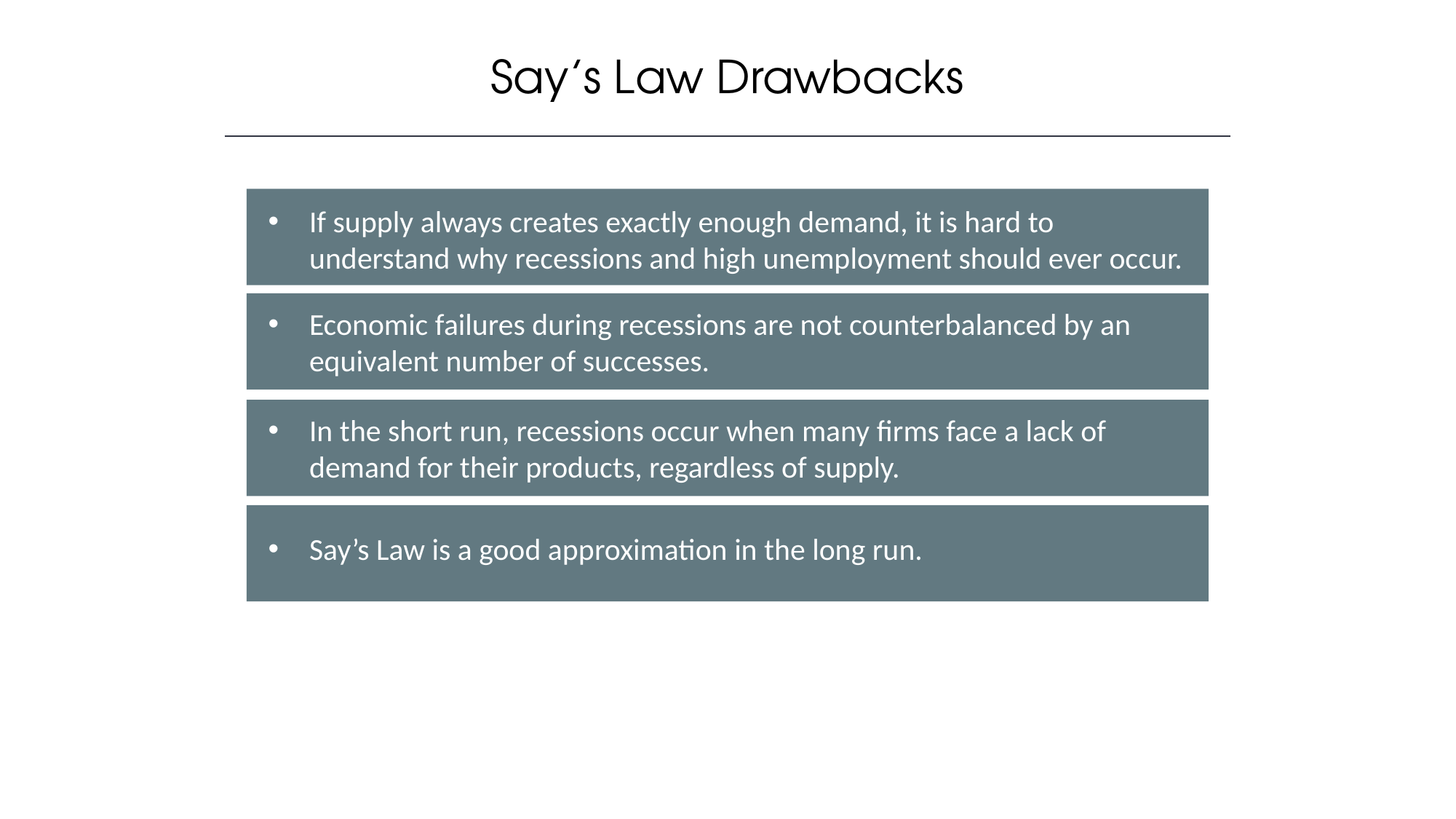

Say’s Law Drawbacks
HAWKES LEARNING

If supply always creates exactly enough demand, it is hard to understand why recessions and high unemployment should ever occur.

Economic failures during recessions are not counterbalanced by an equivalent number of successes.

In the short run, recessions occur when many firms face a lack of demand for their products, regardless of supply.

Say’s Law is a good approximation in the long run.